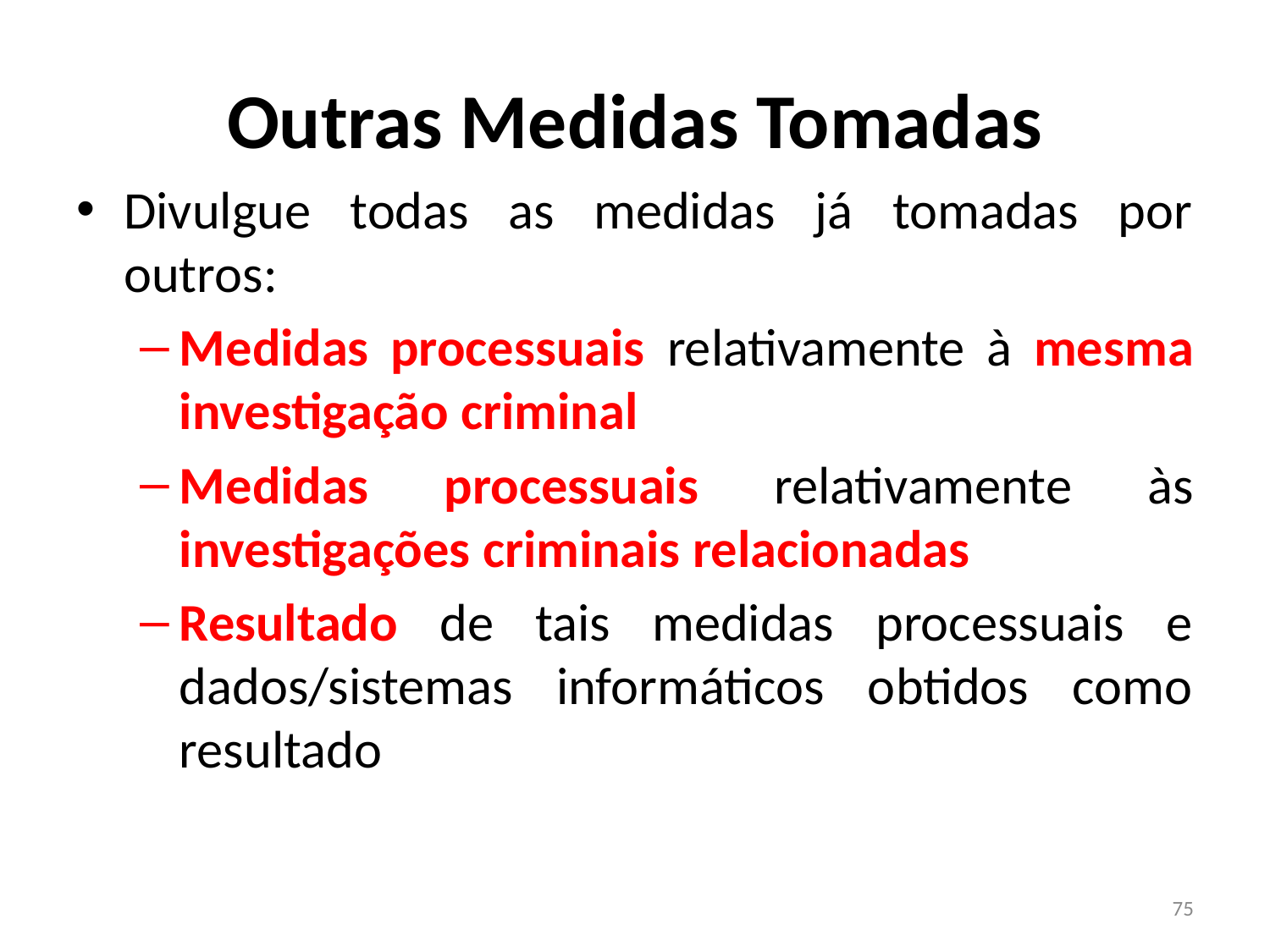

# Outras Medidas Tomadas
Divulgue todas as medidas já tomadas por outros:
Medidas processuais relativamente à mesma investigação criminal
Medidas processuais relativamente às investigações criminais relacionadas
Resultado de tais medidas processuais e dados/sistemas informáticos obtidos como resultado
75